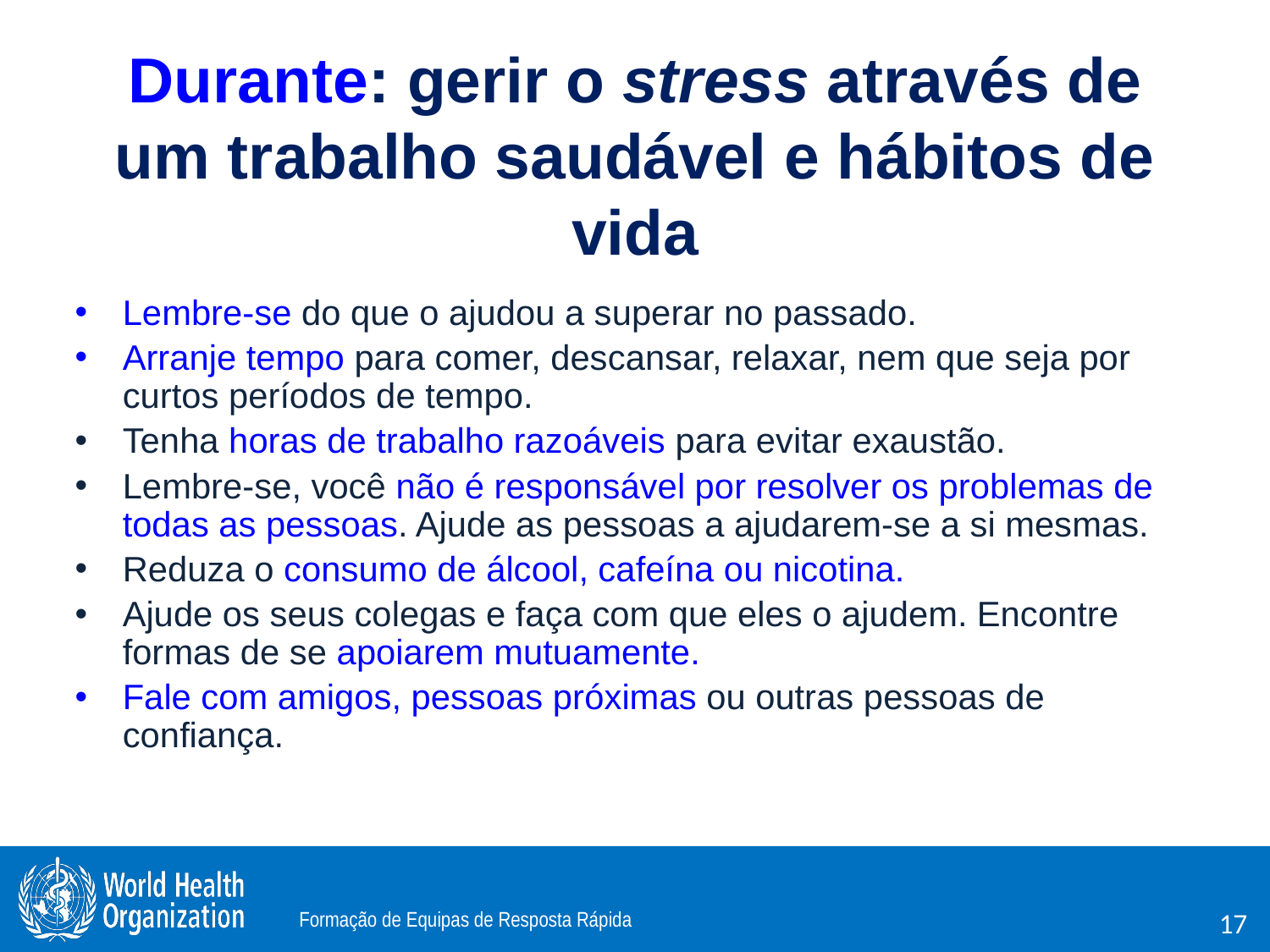

# Durante: gerir o stress através de um trabalho saudável e hábitos de vida
Lembre-se do que o ajudou a superar no passado.
Arranje tempo para comer, descansar, relaxar, nem que seja por curtos períodos de tempo.
Tenha horas de trabalho razoáveis para evitar exaustão.
Lembre-se, você não é responsável por resolver os problemas de todas as pessoas. Ajude as pessoas a ajudarem-se a si mesmas.
Reduza o consumo de álcool, cafeína ou nicotina.
Ajude os seus colegas e faça com que eles o ajudem. Encontre formas de se apoiarem mutuamente.
Fale com amigos, pessoas próximas ou outras pessoas de confiança.